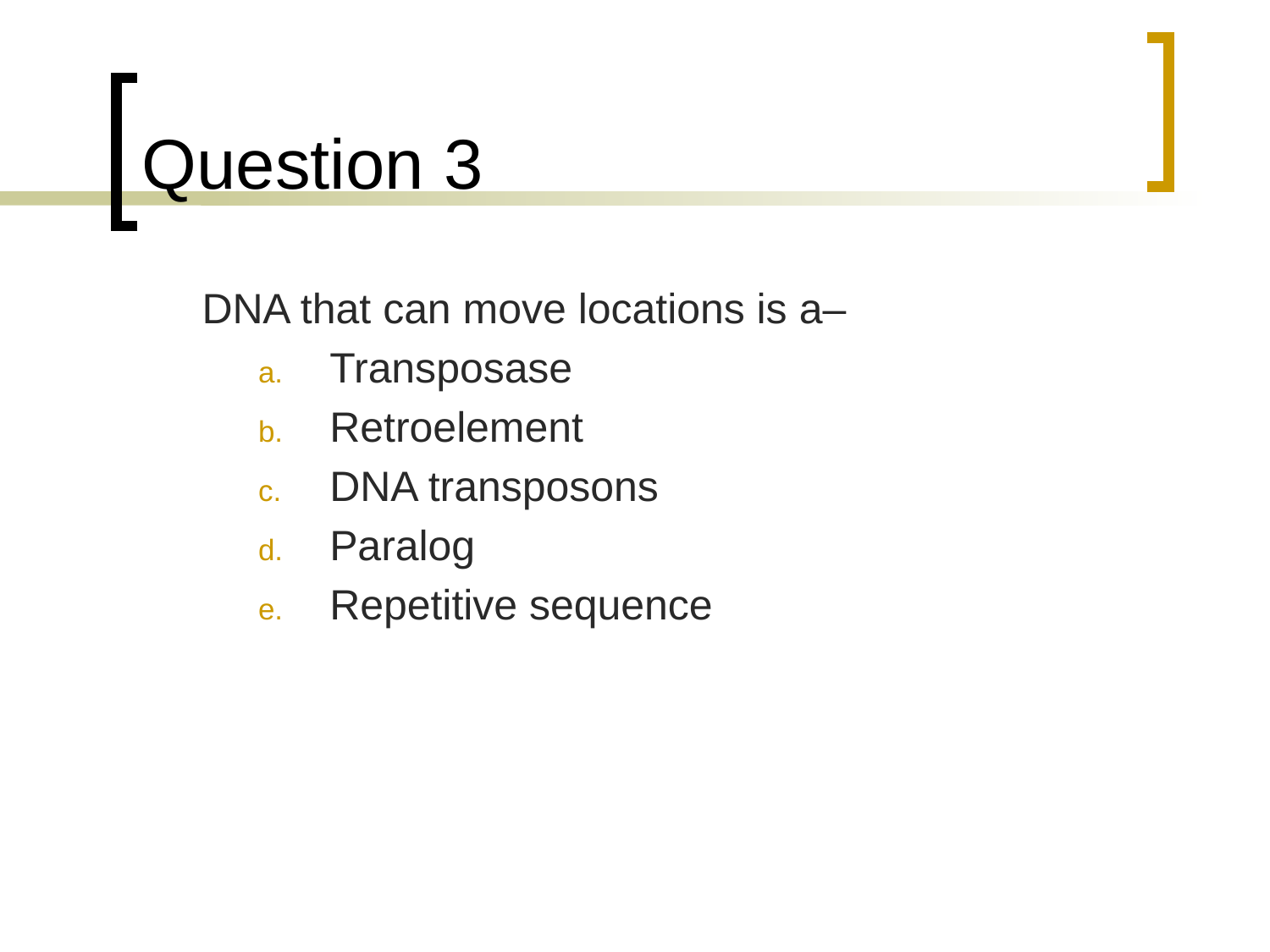

# Question 3
	DNA that can move locations is a–
Transposase
Retroelement
DNA transposons
Paralog
Repetitive sequence